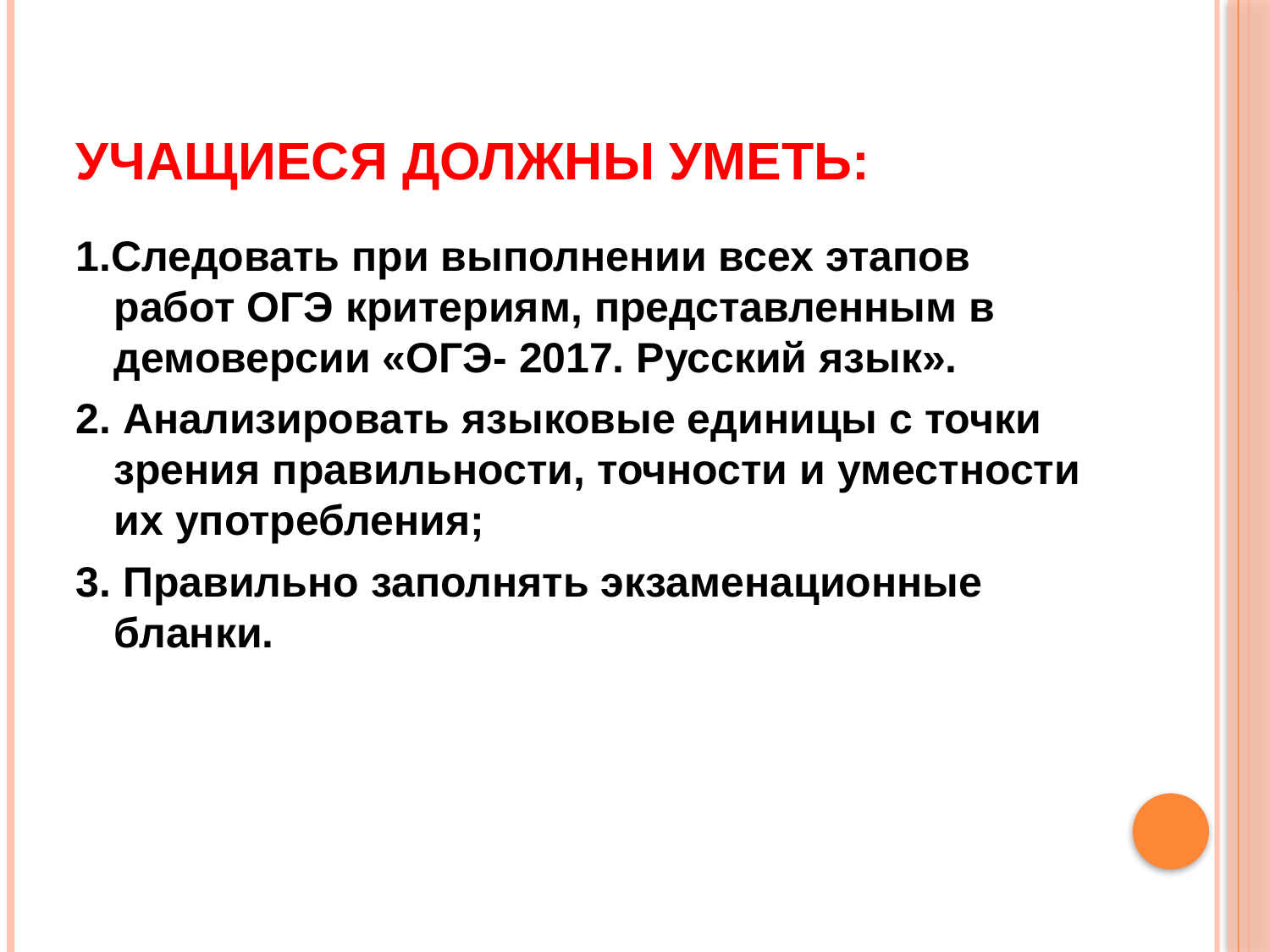

# Учащиеся должны уметь:
1.Следовать при выполнении всех этапов работ ОГЭ критериям, представленным в демоверсии «ОГЭ- 2017. Русский язык».
2. Анализировать языковые единицы с точки зрения правильности, точности и уместности их употребления;
3. Правильно заполнять экзаменационные бланки.